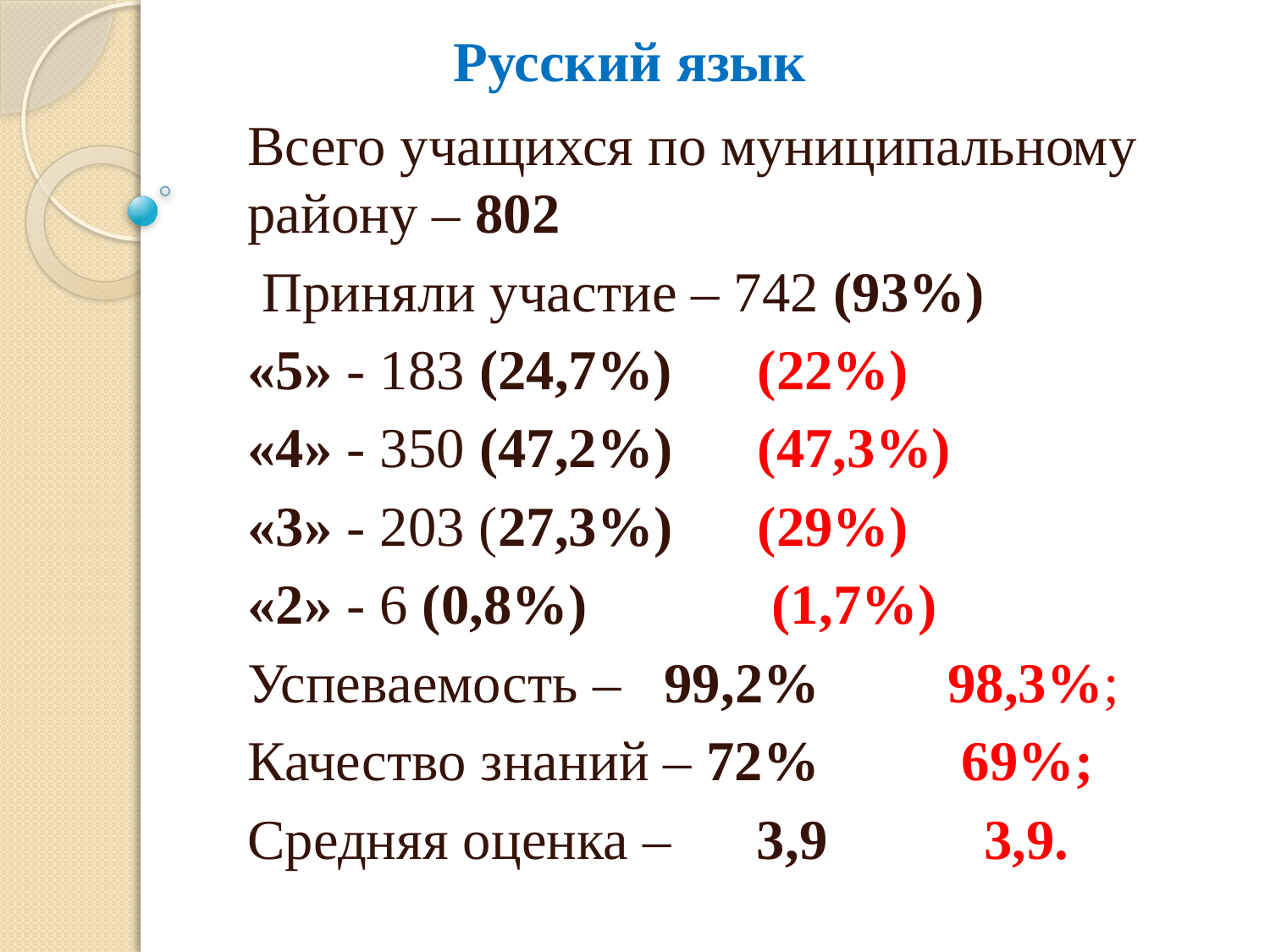

# Русский язык
Всего учащихся по муниципальному району – 802
 Приняли участие – 742 (93%)
«5» - 183 (24,7%)      (22%)
«4» - 350 (47,2%)      (47,3%)
«3» - 203 (27,3%)      (29%)
«2» - 6 (0,8%)             (1,7%)
Успеваемость –   99,2%         98,3%;
Качество знаний – 72%          69%;
Средняя оценка –      3,9           3,9.